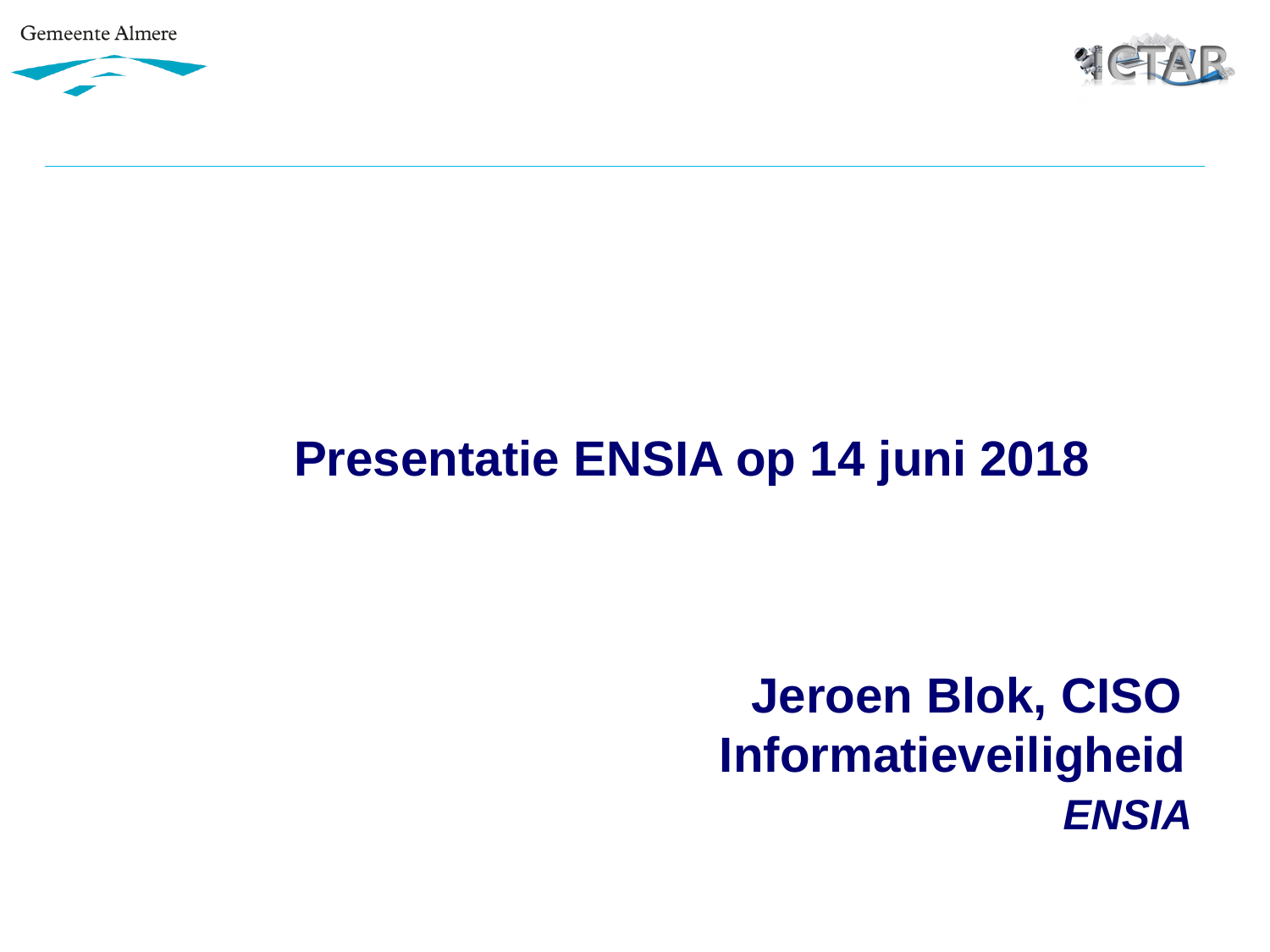

# Presentatie ENSIA op 14 juni 2018 Jeroen Blok, CISO Informatieveiligheid
ENSIA